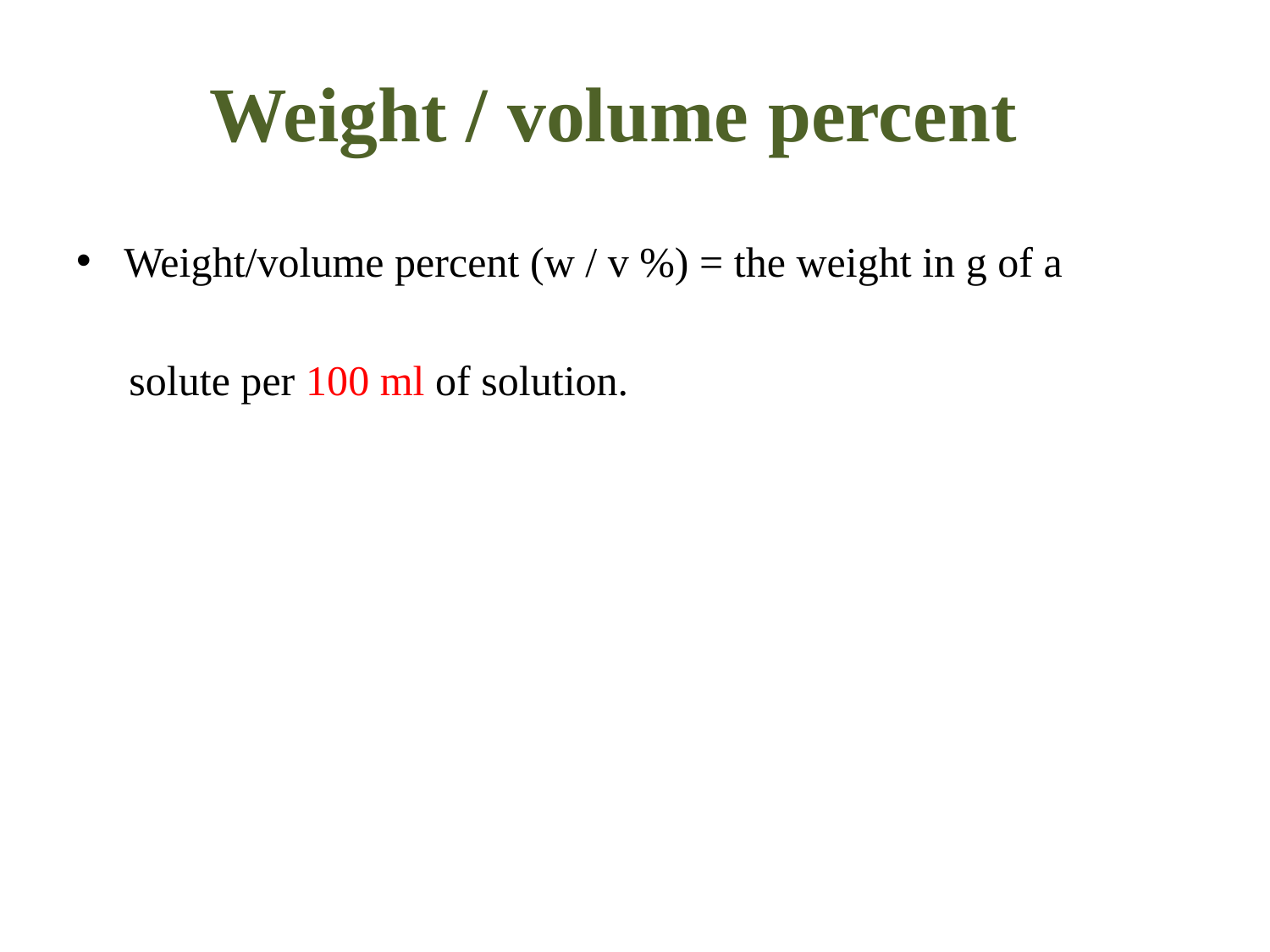

# Weight / volume percent
Weight/volume percent (w / v %) = the weight in g of a

     solute per 100 ml of solution.